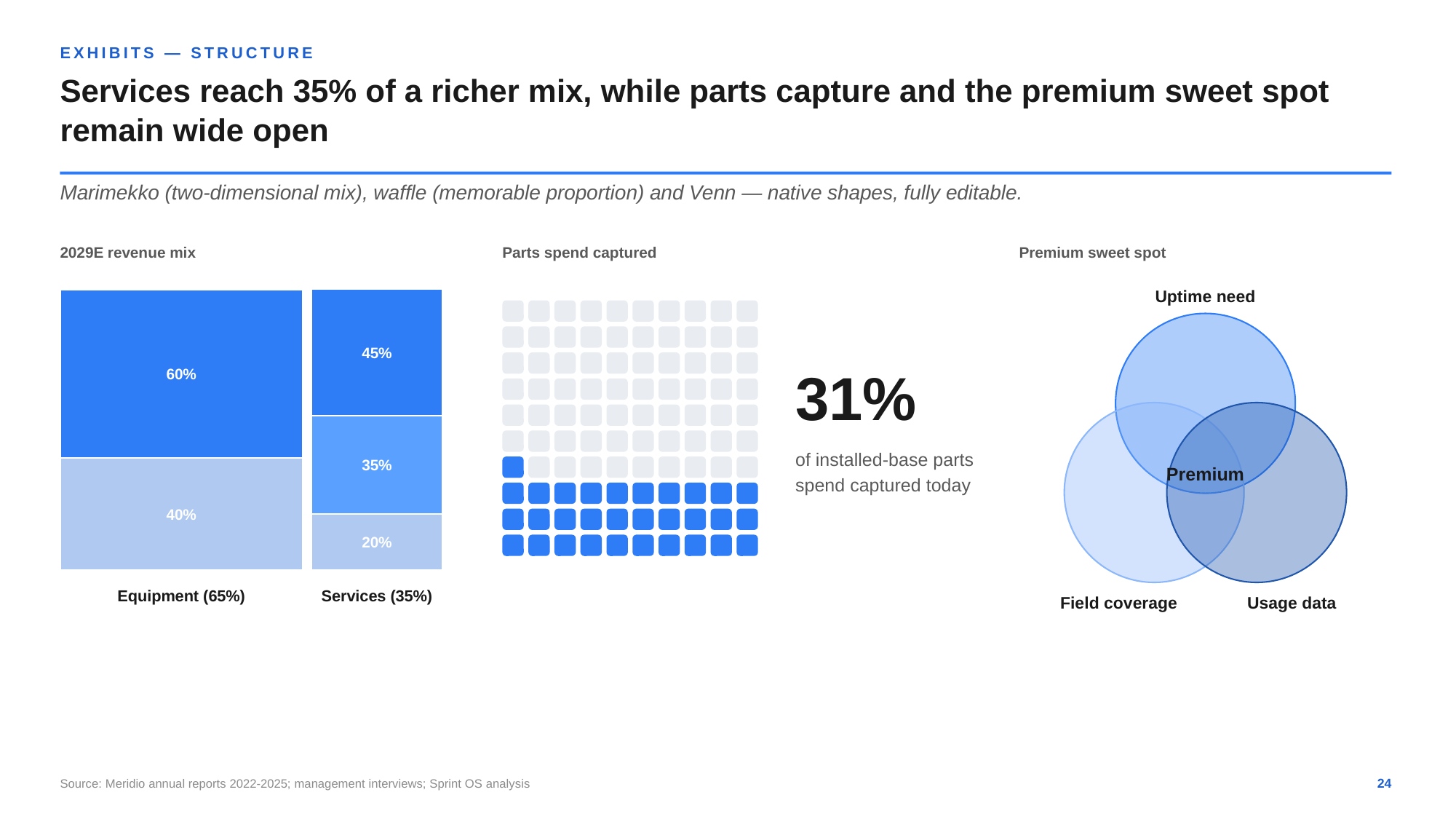

EXHIBITS — STRUCTURE
Services reach 35% of a richer mix, while parts capture and the premium sweet spot remain wide open

Marimekko (two-dimensional mix), waffle (memorable proportion) and Venn — native shapes, fully editable.
2029E revenue mix
Parts spend captured
Premium sweet spot
Uptime need

45%

31%
60%

of installed-base parts spend captured today
35%

Premium

40%

20%

Equipment (65%)
Services (35%)
Field coverage
Usage data
Source: Meridio annual reports 2022-2025; management interviews; Sprint OS analysis
24